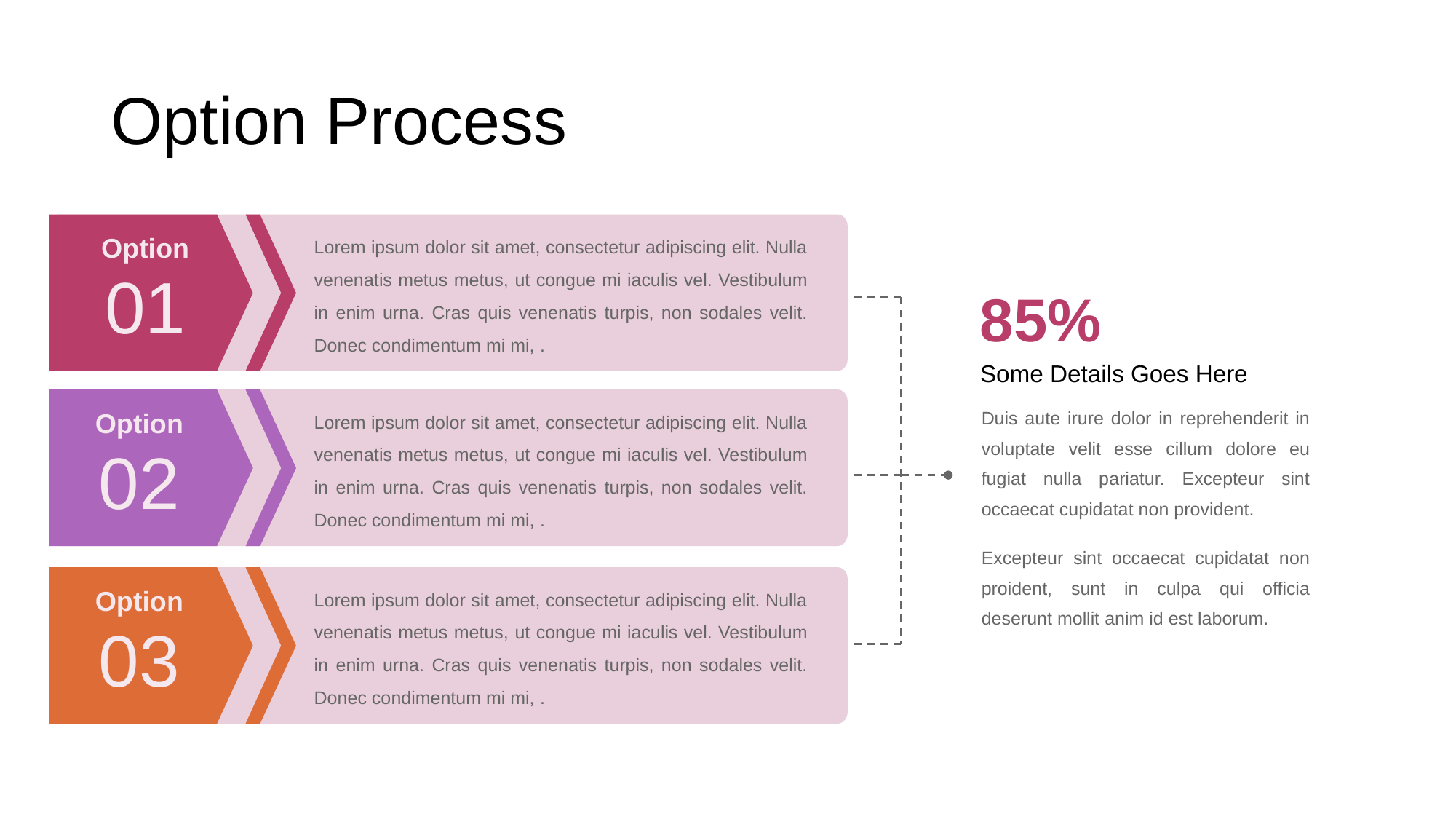

# Option Process

Lorem ipsum dolor sit amet, consectetur adipiscing elit. Nulla venenatis metus metus, ut congue mi iaculis vel. Vestibulum in enim urna. Cras quis venenatis turpis, non sodales velit. Donec condimentum mi mi, .
Option
01
85%
Some Details Goes Here
Duis aute irure dolor in reprehenderit in voluptate velit esse cillum dolore eu fugiat nulla pariatur. Excepteur sint occaecat cupidatat non provident.
Excepteur sint occaecat cupidatat non proident, sunt in culpa qui officia deserunt mollit anim id est laborum.

Lorem ipsum dolor sit amet, consectetur adipiscing elit. Nulla venenatis metus metus, ut congue mi iaculis vel. Vestibulum in enim urna. Cras quis venenatis turpis, non sodales velit. Donec condimentum mi mi, .
Option
02

Lorem ipsum dolor sit amet, consectetur adipiscing elit. Nulla venenatis metus metus, ut congue mi iaculis vel. Vestibulum in enim urna. Cras quis venenatis turpis, non sodales velit. Donec condimentum mi mi, .
Option
03